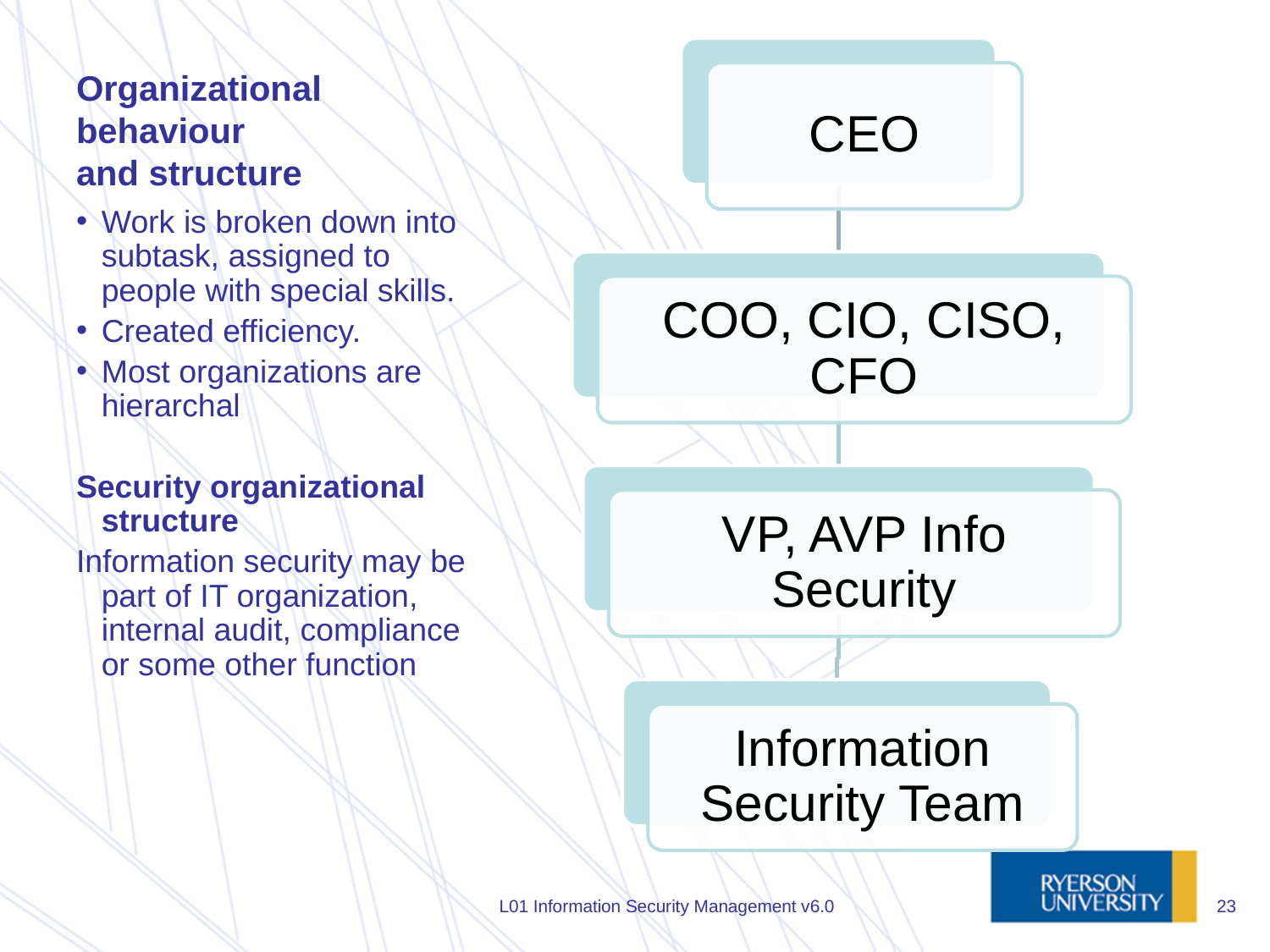

# Organizational behaviour and structure
CEO
COO, CIO, CISO, CFO
VP, AVP Info Security
Information Security Team
Work is broken down into subtask, assigned to people with special skills.
Created efficiency.
Most organizations are hierarchal

Security organizational structure
Information security may be part of IT organization, internal audit, compliance or some other function

L01 Information Security Management v6.0
23